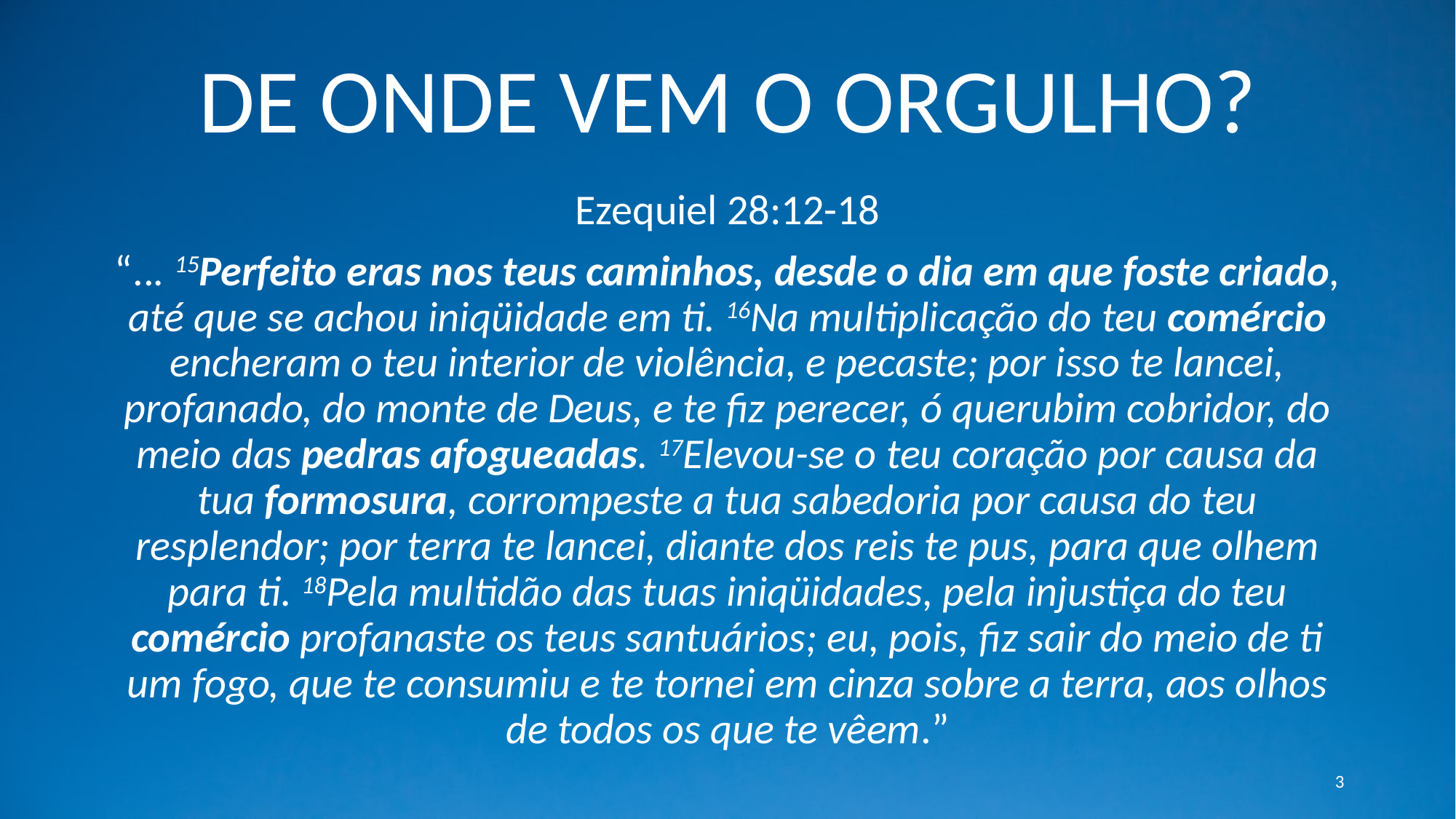

# DE ONDE VEM O ORGULHO?
Ezequiel 28:12-18
“... 15Perfeito eras nos teus caminhos, desde o dia em que foste criado, até que se achou iniqüidade em ti. 16Na multiplicação do teu comércio encheram o teu interior de violência, e pecaste; por isso te lancei, profanado, do monte de Deus, e te fiz perecer, ó querubim cobridor, do meio das pedras afogueadas. 17Elevou-se o teu coração por causa da tua formosura, corrompeste a tua sabedoria por causa do teu resplendor; por terra te lancei, diante dos reis te pus, para que olhem para ti. 18Pela multidão das tuas iniqüidades, pela injustiça do teu comércio profanaste os teus santuários; eu, pois, fiz sair do meio de ti um fogo, que te consumiu e te tornei em cinza sobre a terra, aos olhos de todos os que te vêem.”

3